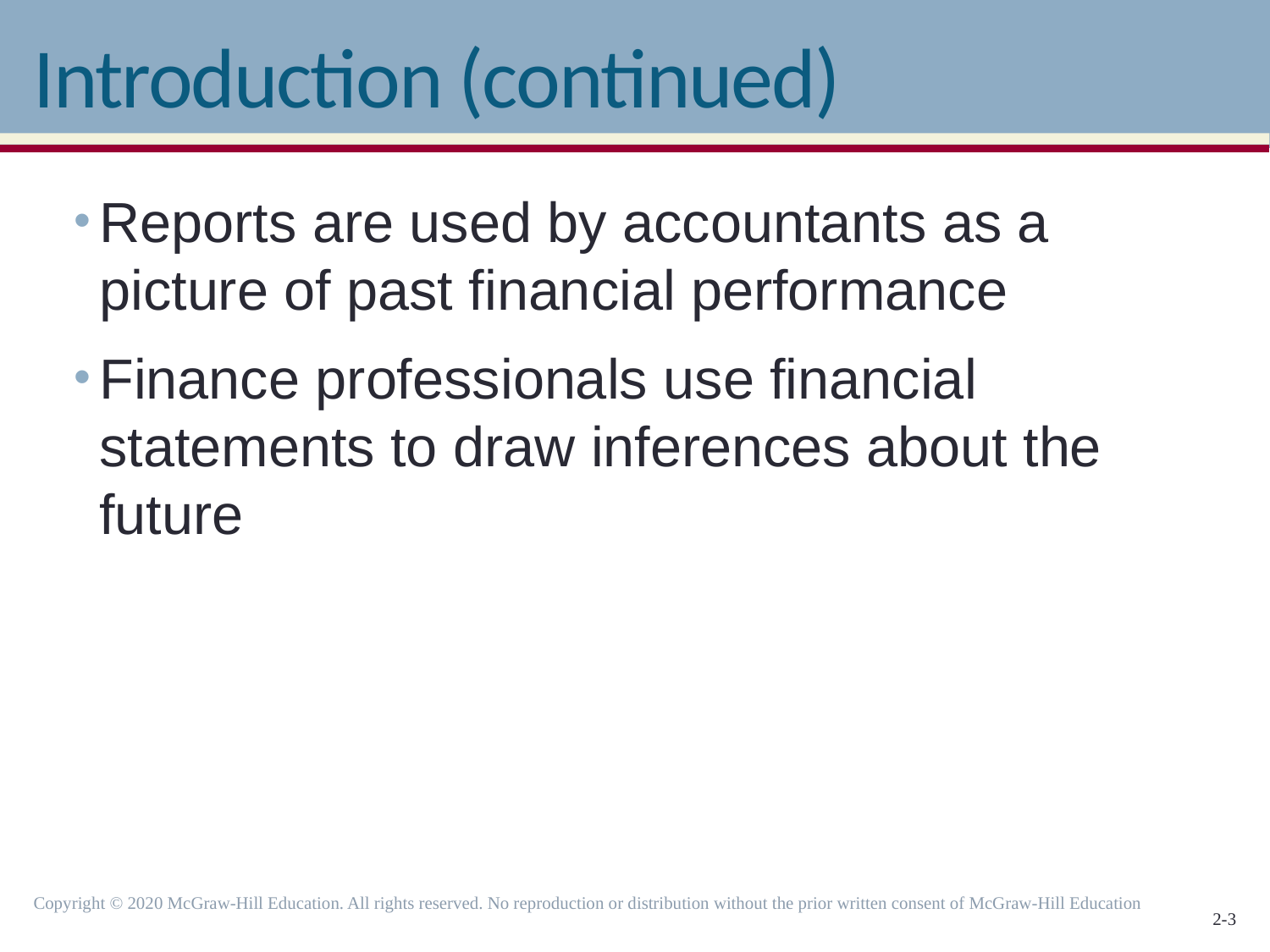

# Introduction (continued)
Reports are used by accountants as a picture of past financial performance
Finance professionals use financial statements to draw inferences about the future
Copyright © 2020 McGraw-Hill Education. All rights reserved. No reproduction or distribution without the prior written consent of McGraw-Hill Education